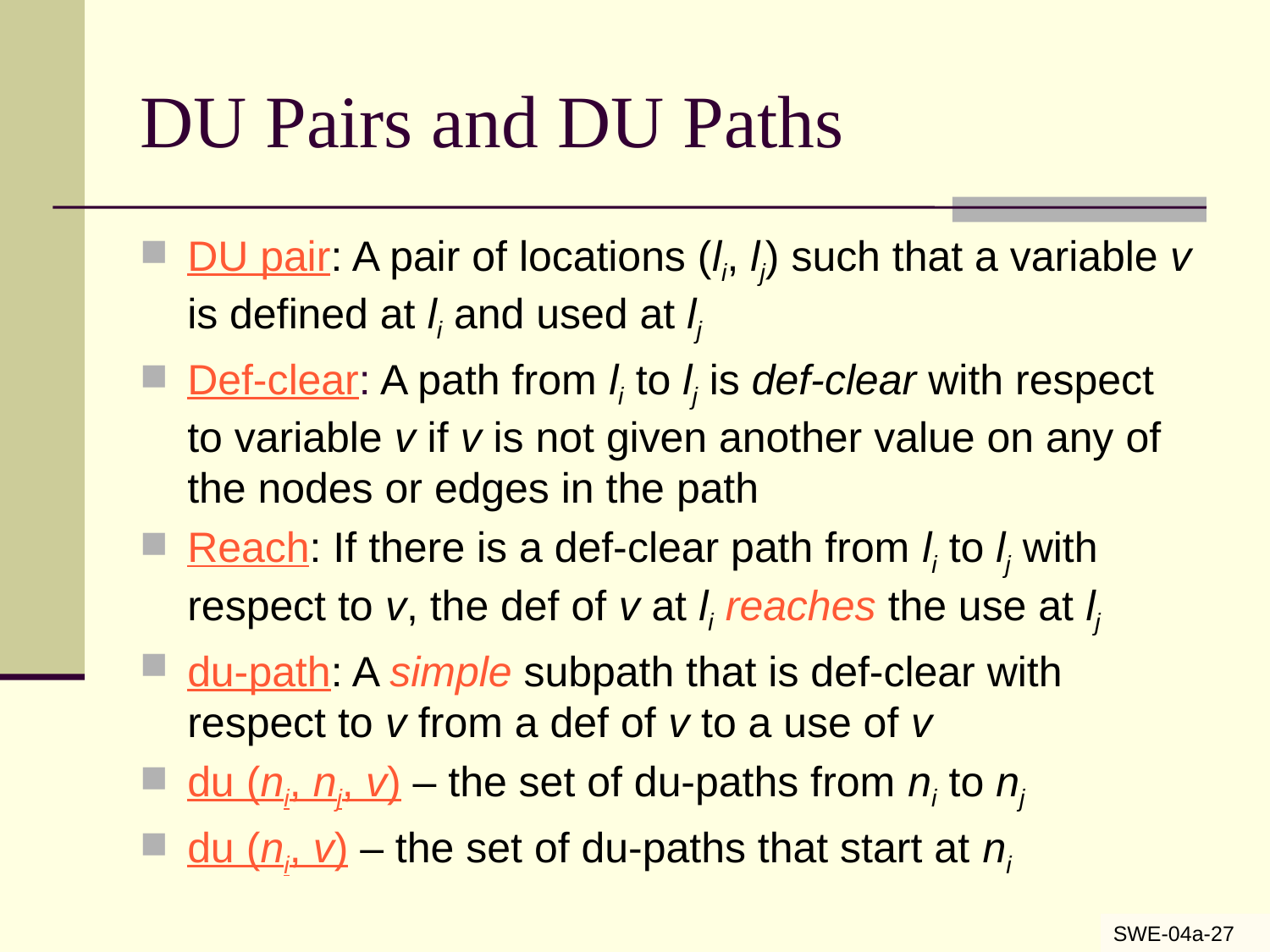

# DU Pairs and DU Paths
DU pair: A pair of locations (li, lj) such that a variable v is defined at li and used at lj
Def-clear: A path from li to lj is def-clear with respect to variable v if v is not given another value on any of the nodes or edges in the path
Reach: If there is a def-clear path from li to lj with respect to v, the def of v at li reaches the use at lj
du-path: A simple subpath that is def-clear with respect to v from a def of v to a use of v
du (ni, nj, v) – the set of du-paths from ni to nj
du (ni, v) – the set of du-paths that start at ni